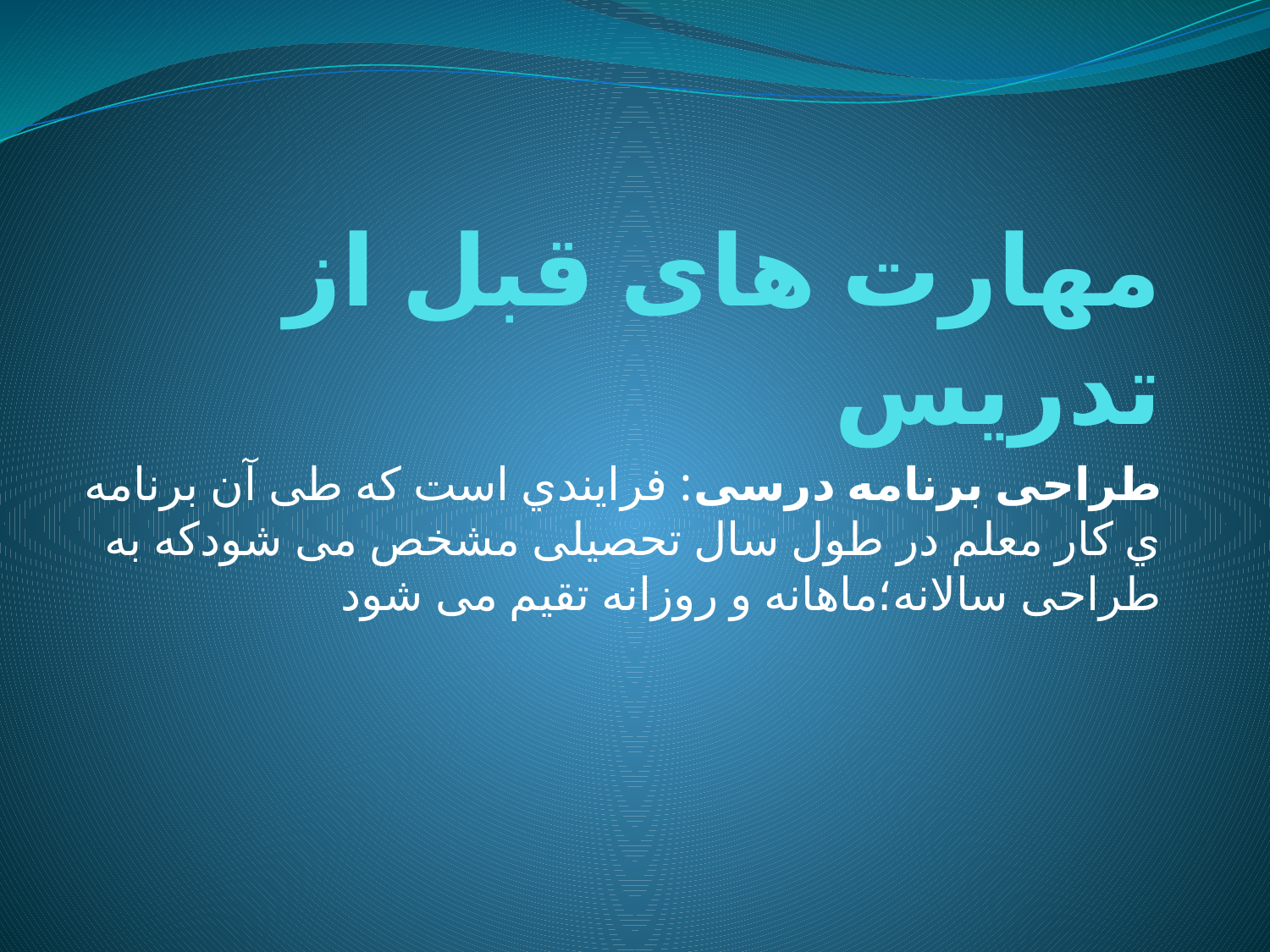

# مهارت های قبل از تدریس
طراحی برنامه درسی: فرایندي است که طی آن برنامه ي کار معلم در طول سال تحصیلی مشخص می شودکه به طراحی سالانه؛ماهانه و روزانه تقیم می شود